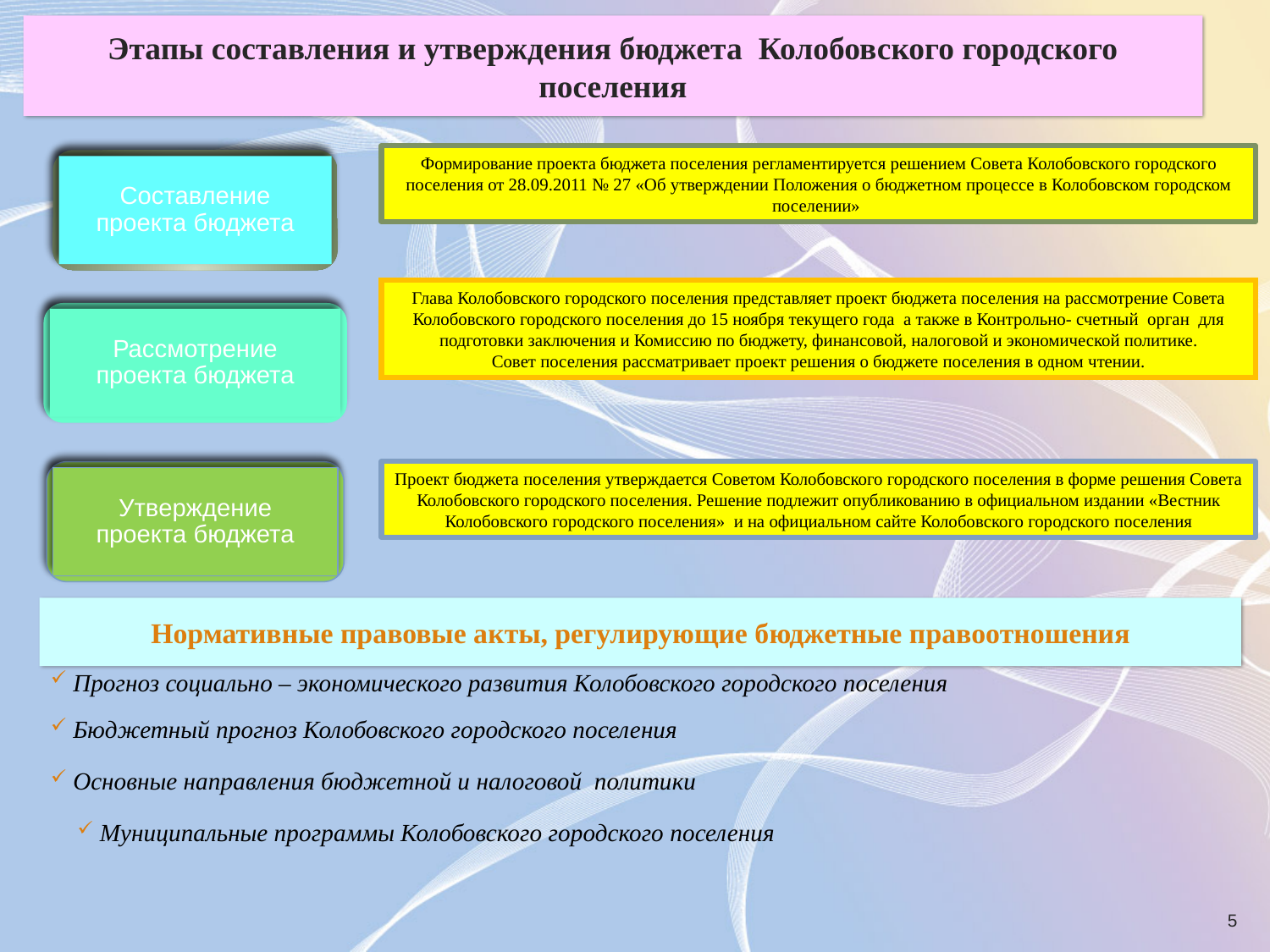

# Этапы составления и утверждения бюджета  Колобовского городского поселения
Формирование проекта бюджета поселения регламентируется решением Совета Колобовского городского поселения от 28.09.2011 № 27 «Об утверждении Положения о бюджетном процессе в Колобовском городском поселении»

Составление проекта бюджета
Глава Колобовского городского поселения представляет проект бюджета поселения на рассмотрение Совета Колобовского городского поселения до 15 ноября текущего года  а также в Контрольно- счетный  орган  для подготовки заключения и Комиссию по бюджету, финансовой, налоговой и экономической политике.
Совет поселения рассматривает проект решения о бюджете поселения в одном чтении.

Рассмотрение проекта бюджета
Проект бюджета поселения утверждается Советом Колобовского городского поселения в форме решения Совета Колобовского городского поселения. Решение подлежит опубликованию в официальном издании «Вестник Колобовского городского поселения»  и на официальном сайте Колобовского городского поселения

Утверждение проекта бюджета
Нормативные правовые акты, регулирующие бюджетные правоотношения
 Прогноз социально – экономического развития Колобовского городского поселения
 Бюджетный прогноз Колобовского городского поселения
 Основные направления бюджетной и налоговой  политики

 Муниципальные программы Колобовского городского поселения
5